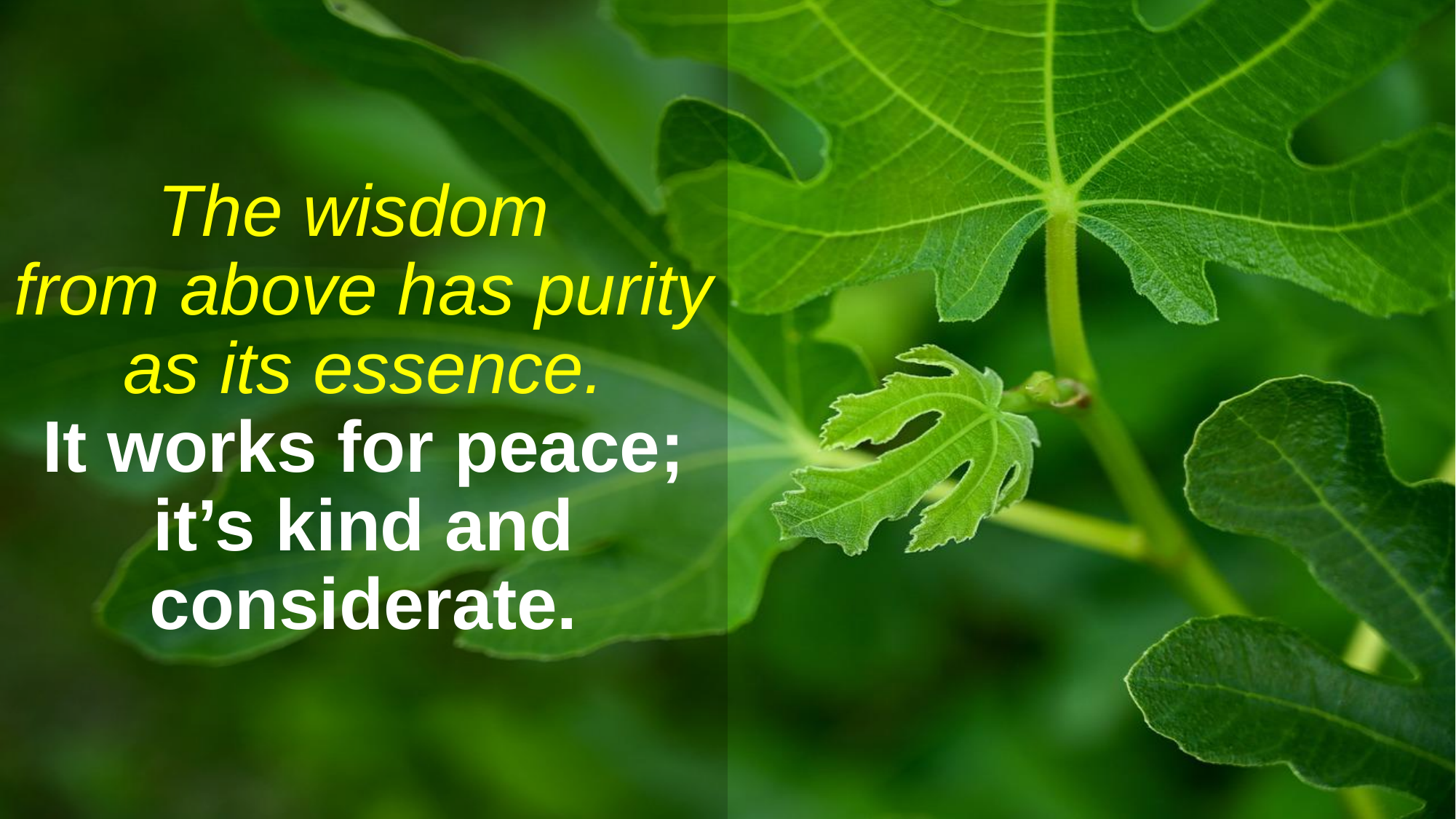

# The wisdom from above has purity as its essence. It works for peace; it’s kind and considerate.